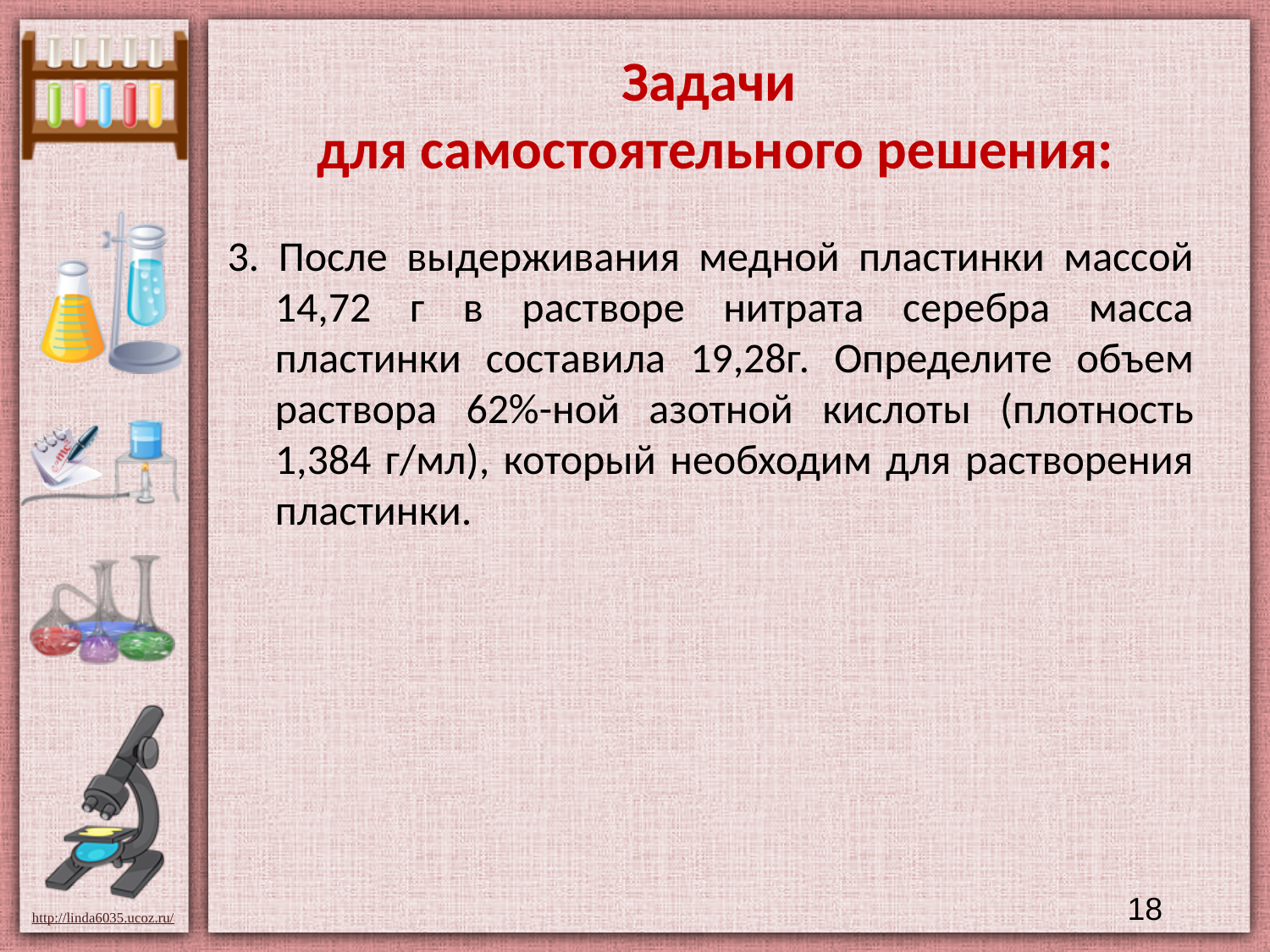

# Задачи для самостоятельного решения:
3. После выдерживания медной пластинки массой 14,72 г в растворе нитрата серебра масса пластинки составила 19,28г. Определите объем раствора 62%-ной азотной кислоты (плотность 1,384 г/мл), который необходим для растворения пластинки.
18